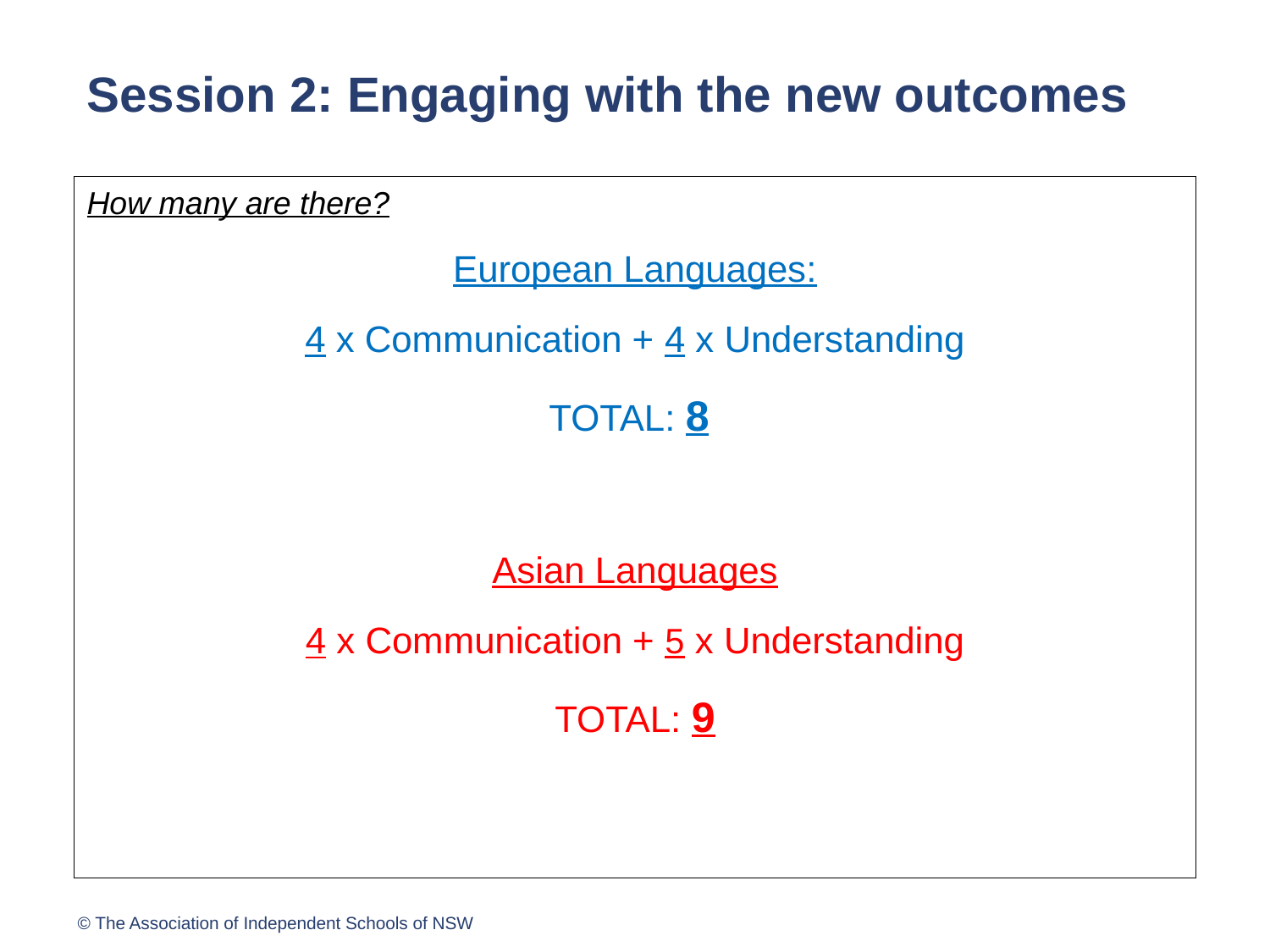

# Session 2: Engaging with the new outcomes
How many are there?
European Languages:
4 x Communication + 4 x Understanding
TOTAL: 8

Asian Languages
4 x Communication + 5 x Understanding
TOTAL: 9